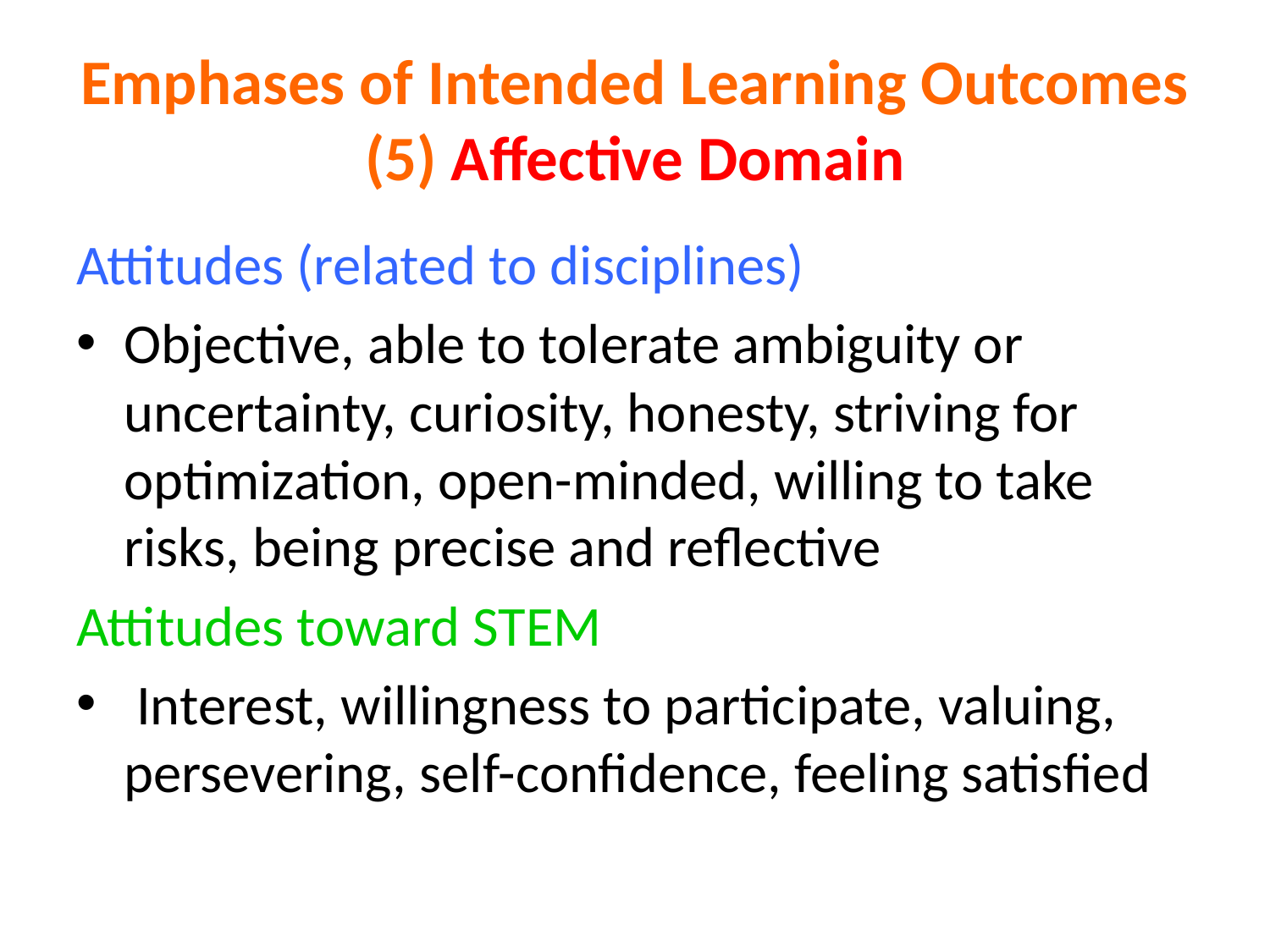

# Emphases of Intended Learning Outcomes (5) Affective Domain
Attitudes (related to disciplines)
Objective, able to tolerate ambiguity or uncertainty, curiosity, honesty, striving for optimization, open-minded, willing to take risks, being precise and reflective
Attitudes toward STEM
 Interest, willingness to participate, valuing, persevering, self-confidence, feeling satisfied